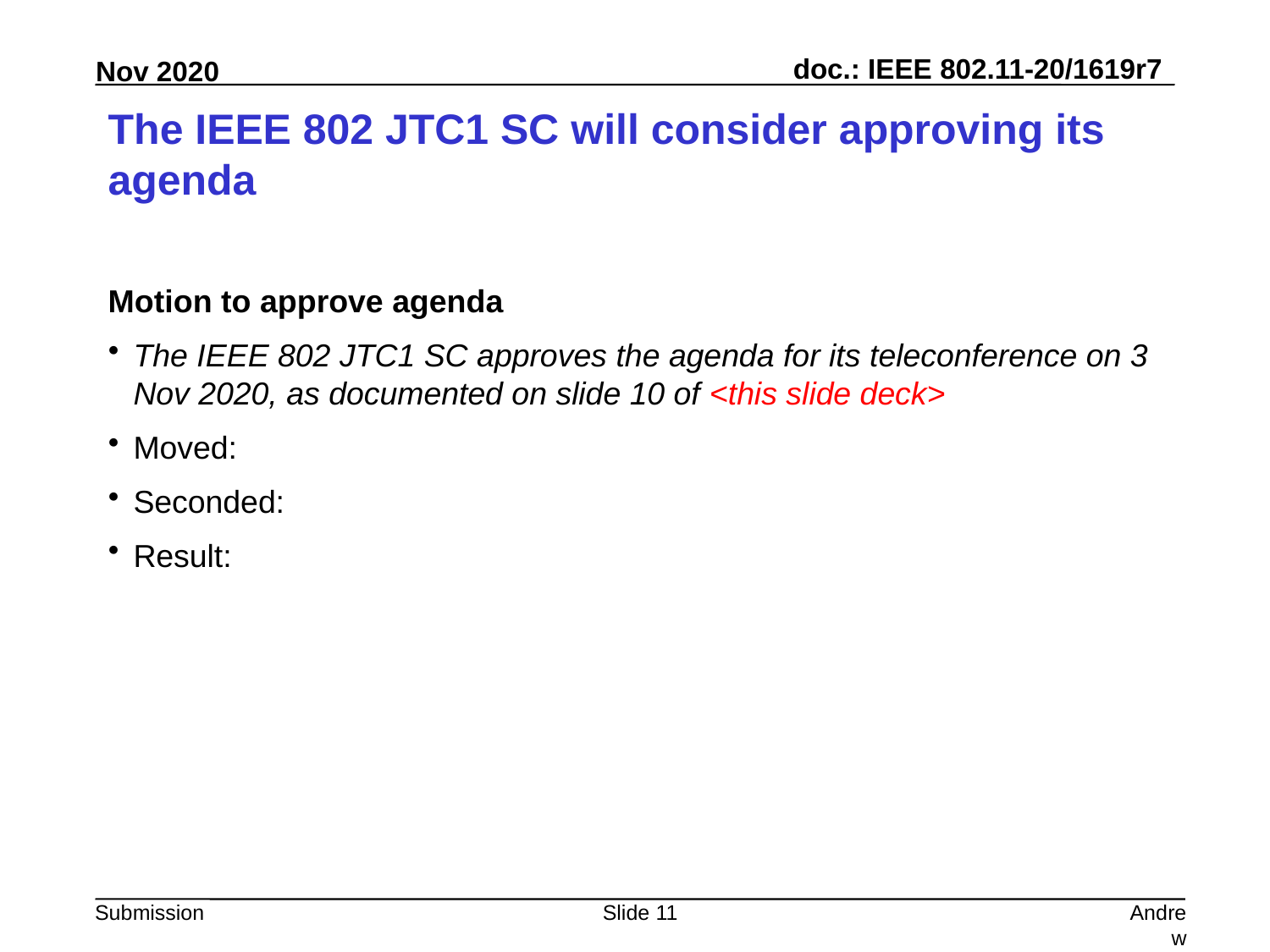

# The IEEE 802 JTC1 SC will consider approving its agenda
Motion to approve agenda
The IEEE 802 JTC1 SC approves the agenda for its teleconference on 3 Nov 2020, as documented on slide 10 of <this slide deck>
Moved:
Seconded:
Result:
Slide 11
Andrew Myles, Cisco